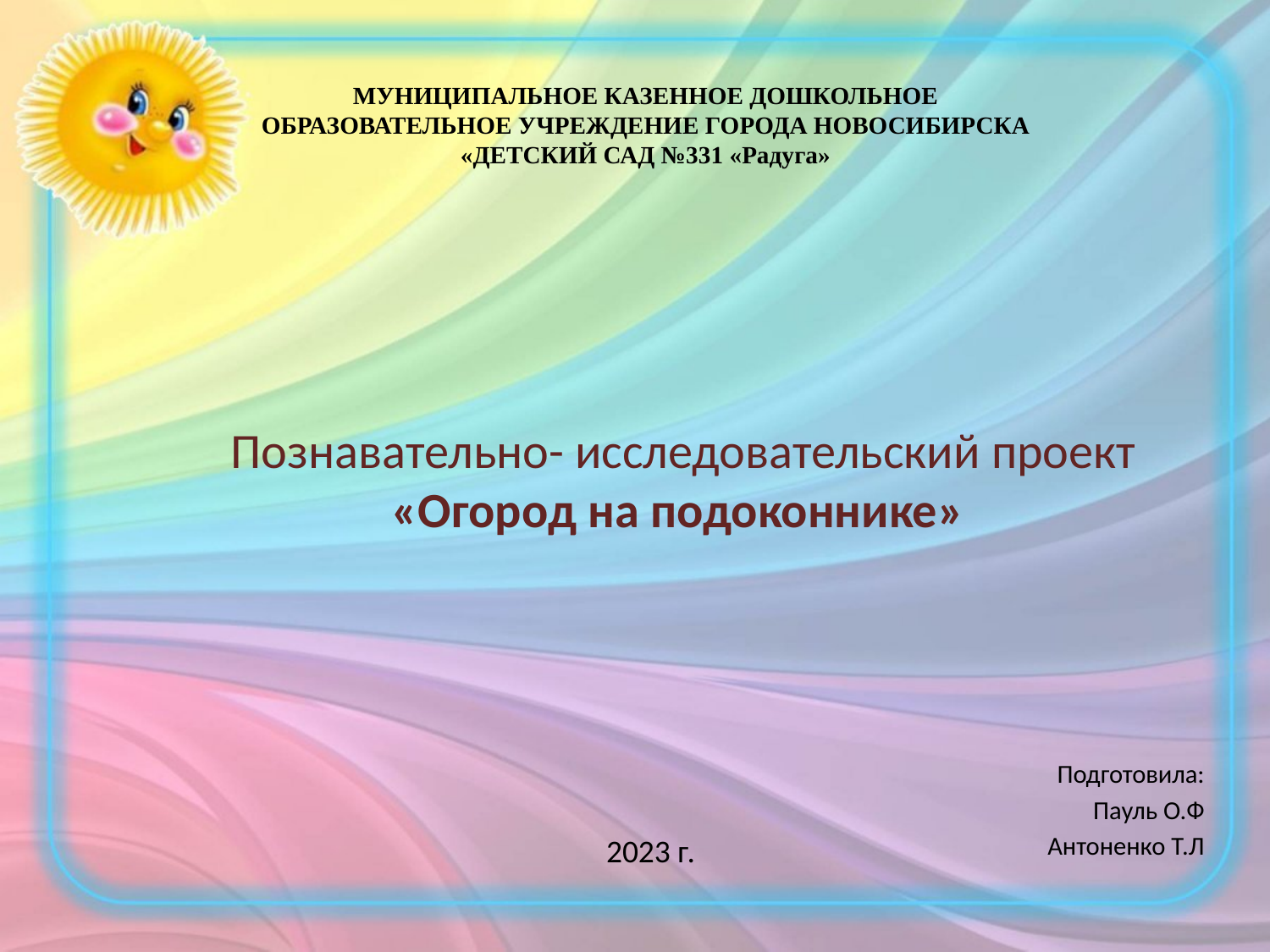

МУНИЦИПАЛЬНОЕ КАЗЕННОЕ ДОШКОЛЬНОЕ ОБРАЗОВАТЕЛЬНОЕ УЧРЕЖДЕНИЕ ГОРОДА НОВОСИБИРСКА «ДЕТСКИЙ САД №331 «Радуга»

# Познавательно- исследовательский проект «Огород на подоконнике»
Подготовила:
Пауль О.Ф
Антоненко Т.Л

2023 г.